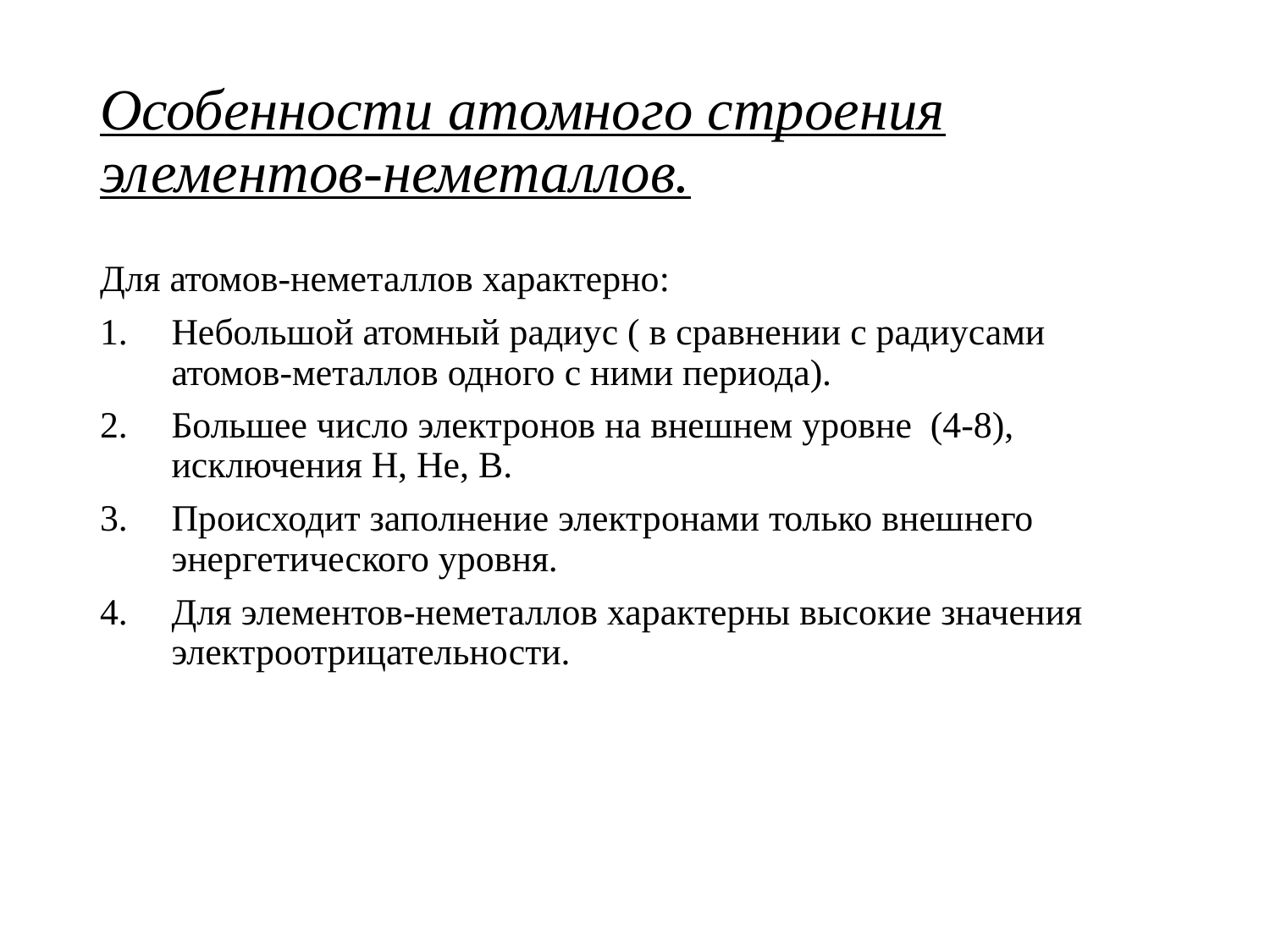

# Особенности атомного строения элементов-неметаллов.
Для атомов-неметаллов характерно:
Небольшой атомный радиус ( в сравнении с радиусами атомов-металлов одного с ними периода).
Большее число электронов на внешнем уровне  (4-8), исключения Н, Не, В.
Происходит заполнение электронами только внешнего энергетического уровня.
Для элементов-неметаллов характерны высокие значения электроотрицательности.